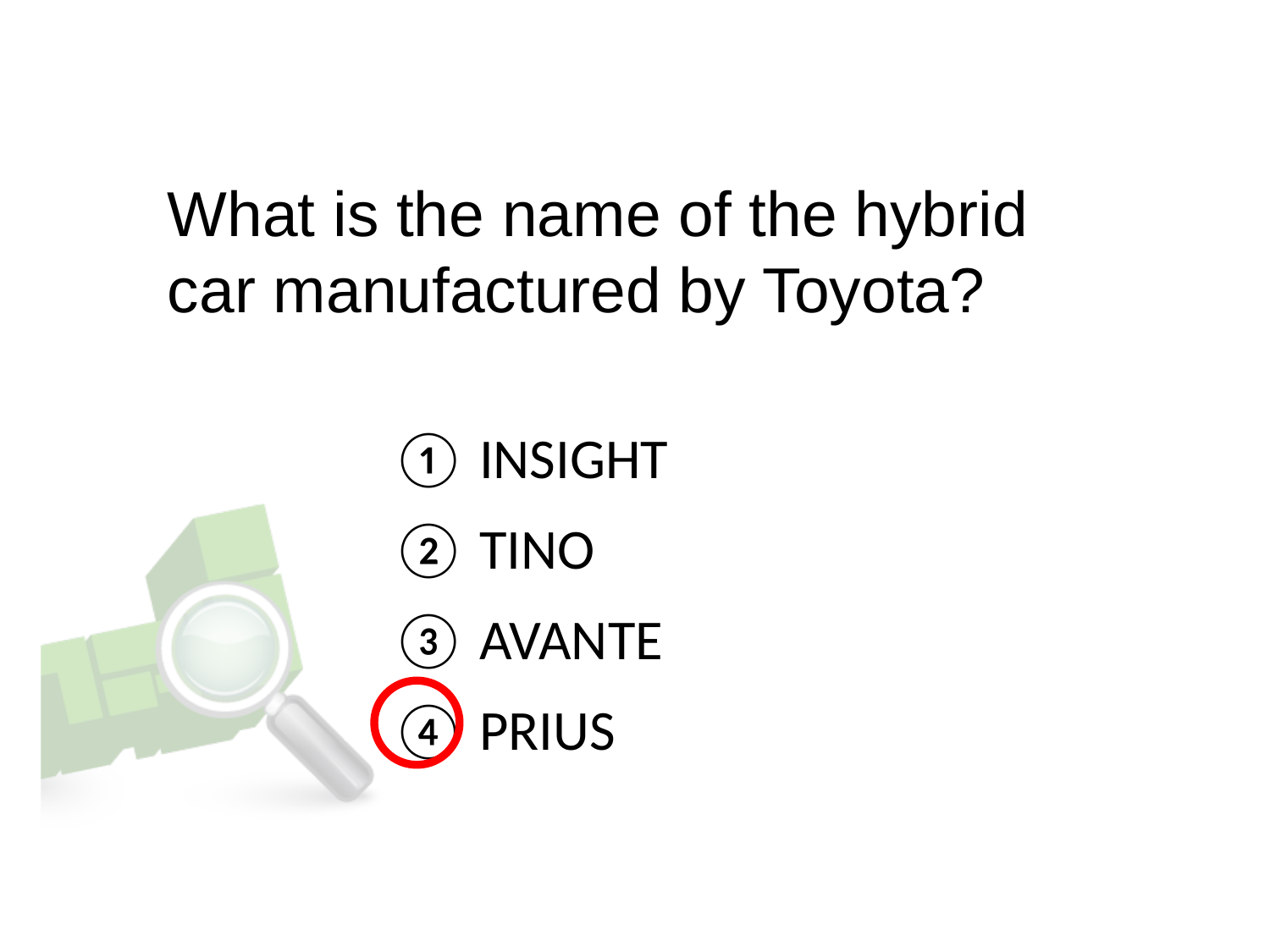

What is the name of the hybrid car manufactured by Toyota?
① INSIGHT
② TINO
③ AVANTE
④ PRIUS